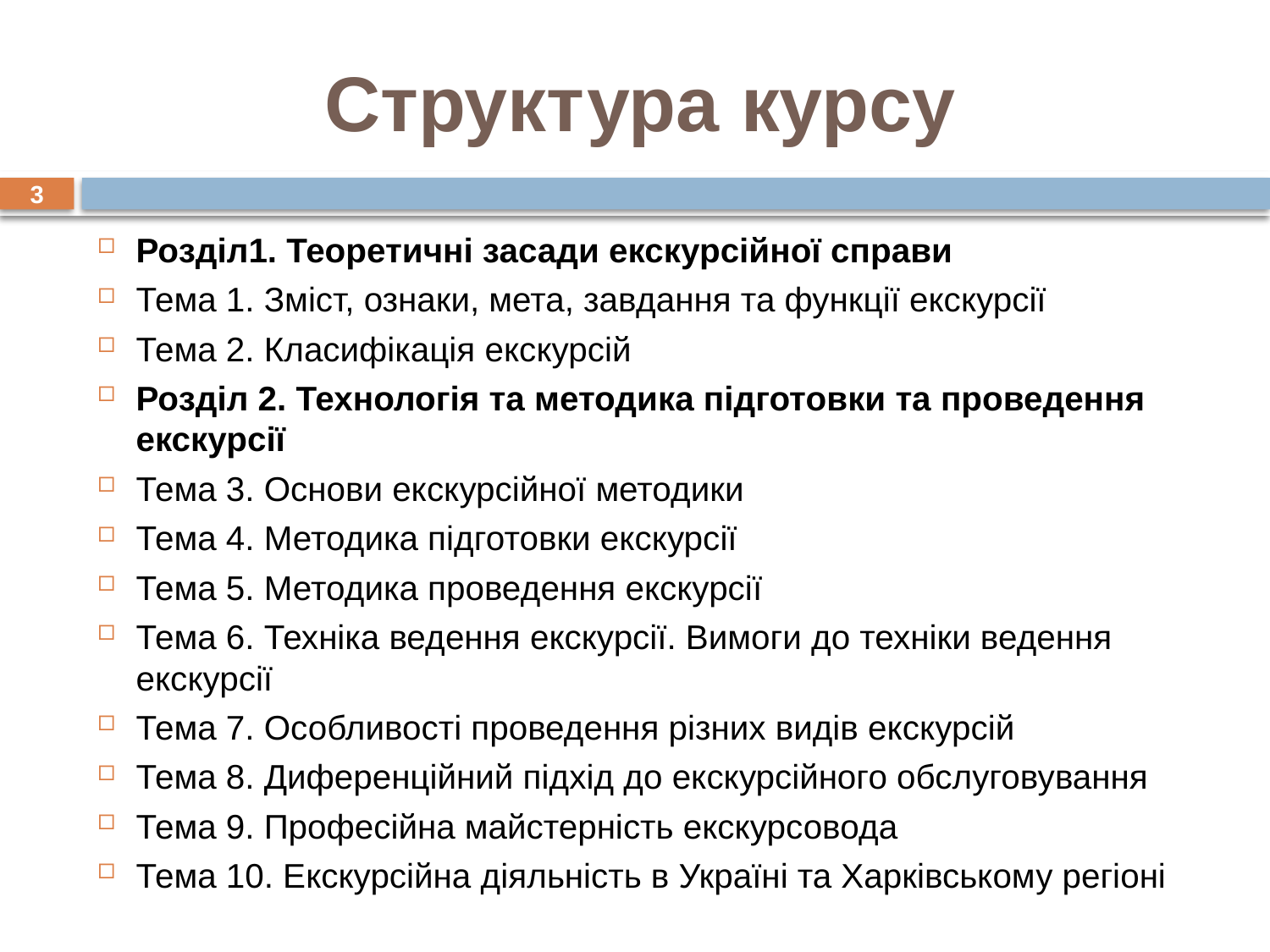

# Структура курсу
3
Розділ1. Теоретичні засади екскурсійної справи
Тема 1. Зміст, ознаки, мета, завдання та функції екскурсії
Тема 2. Класифікація екскурсій
Розділ 2. Технологія та методика підготовки та проведення екскурсії
Тема 3. Основи екскурсійної методики
Тема 4. Методика підготовки екскурсії
Тема 5. Методика проведення екскурсії
Тема 6. Техніка ведення екскурсії. Вимоги до техніки ведення екскурсії
Тема 7. Особливості проведення різних видів екскурсій
Тема 8. Диференційний підхід до екскурсійного обслуговування
Тема 9. Професійна майстерність екскурсовода
Тема 10. Екскурсійна діяльність в Україні та Харківському регіоні